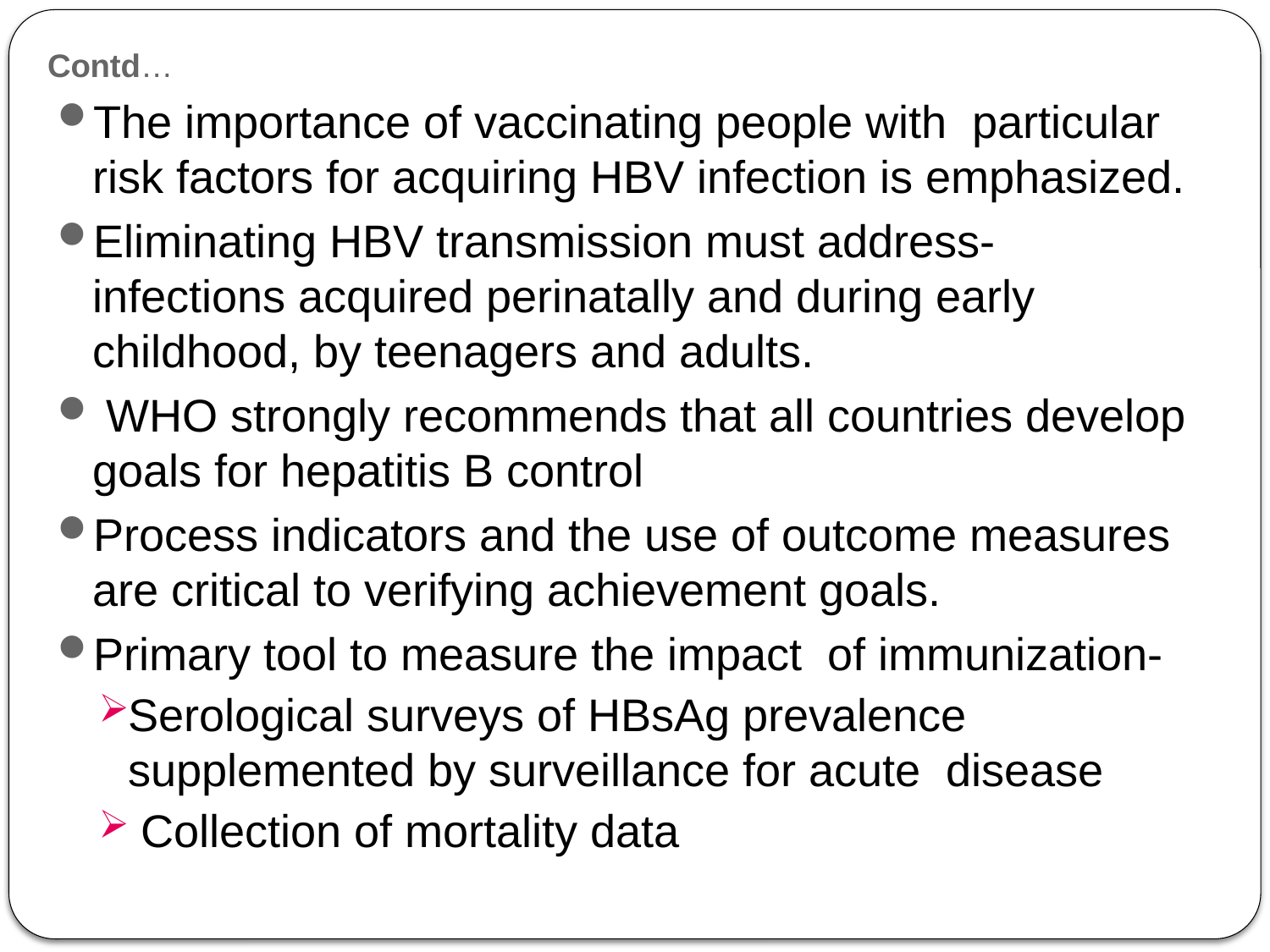

# Contd…
The importance of vaccinating people with  particular risk factors for acquiring HBV infection is emphasized.
Eliminating HBV transmission must address- infections acquired perinatally and during early childhood, by teenagers and adults.
 WHO strongly recommends that all countries develop goals for hepatitis B control
Process indicators and the use of outcome measures are critical to verifying achievement goals.
Primary tool to measure the impact  of immunization-
Serological surveys of HBsAg prevalence supplemented by surveillance for acute  disease
 Collection of mortality data